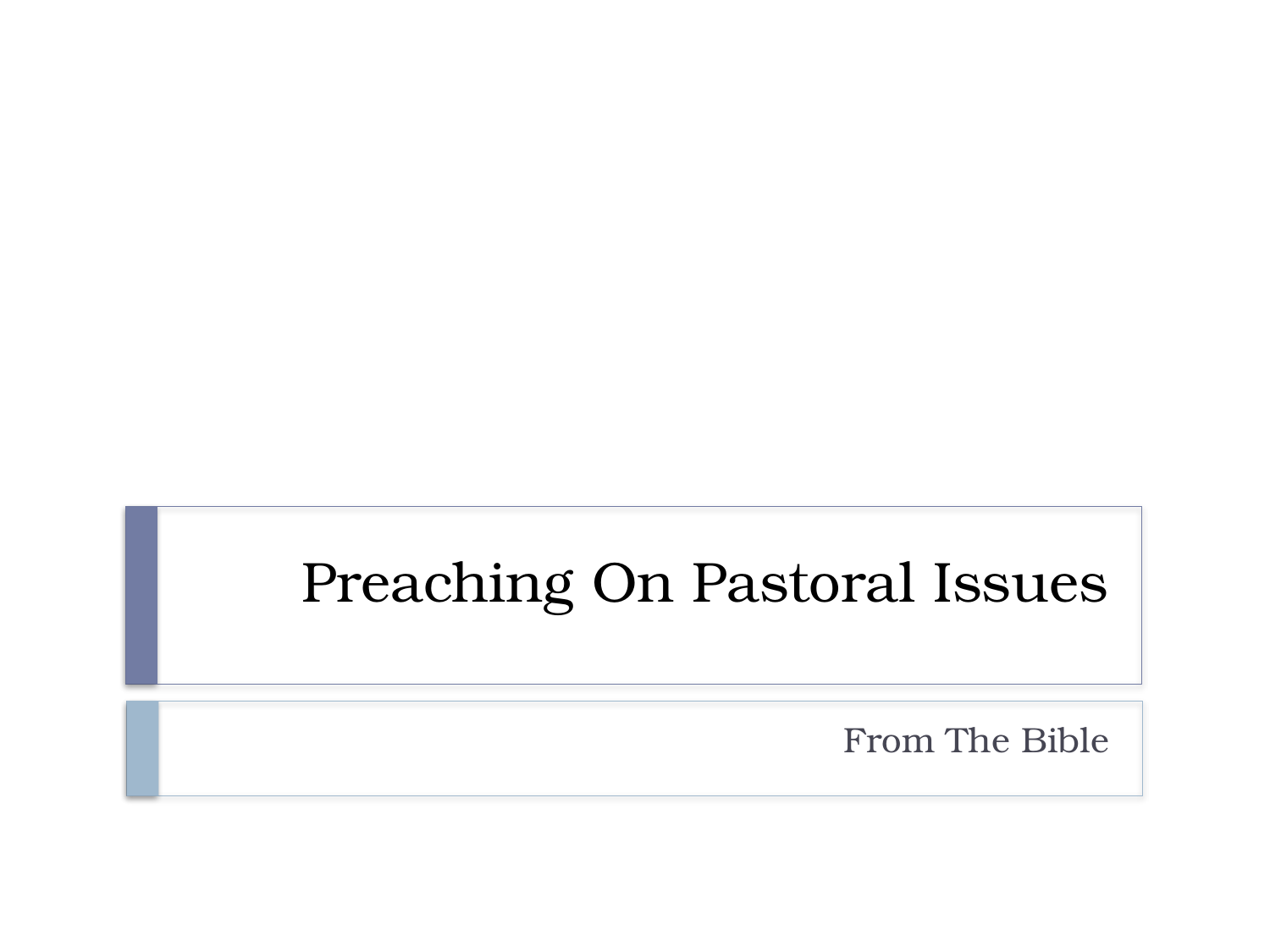

# Preaching On Pastoral Issues
From The Bible